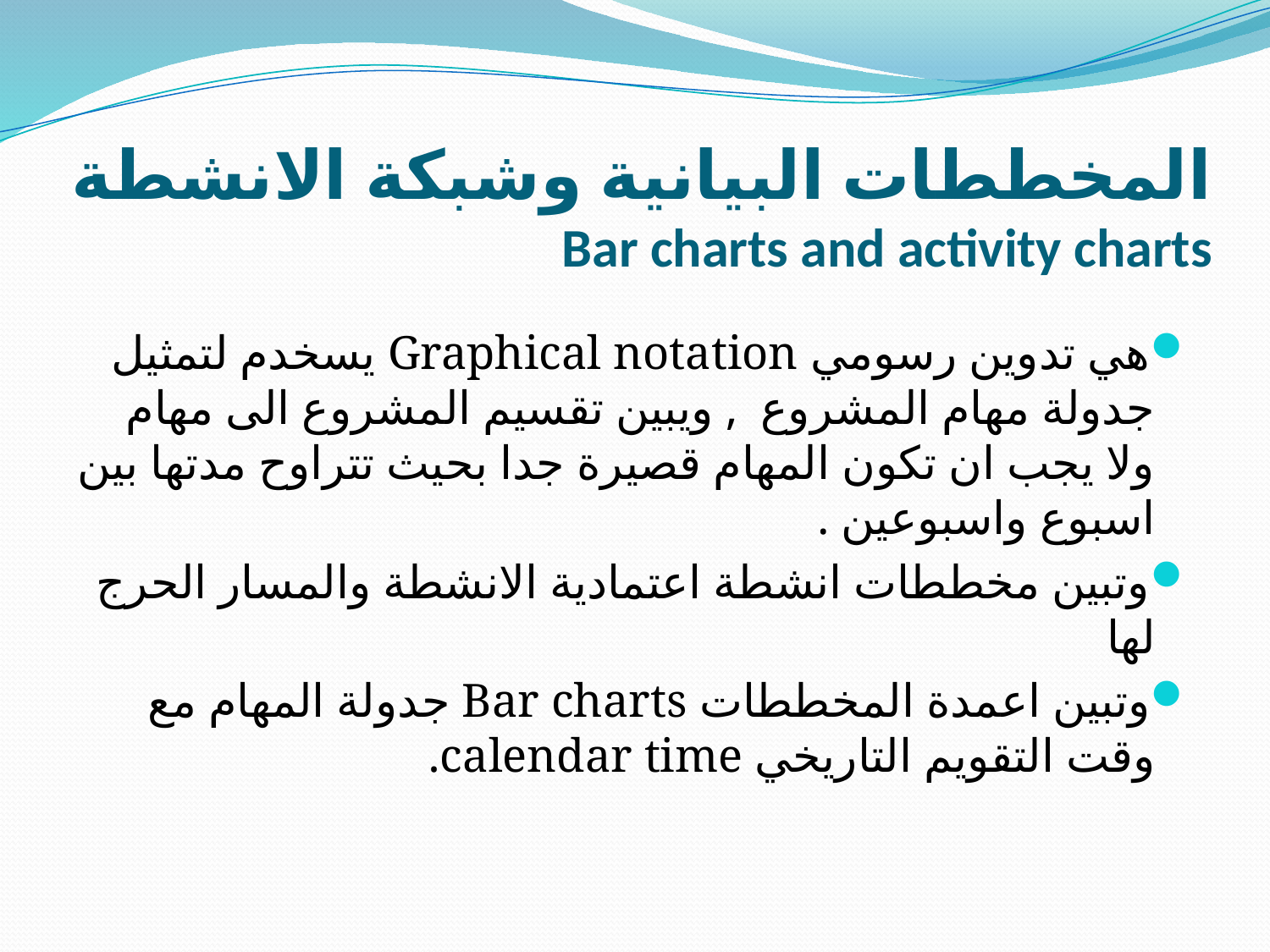

# المخططات البيانية وشبكة الانشطة Bar charts and activity charts
هي تدوين رسومي Graphical notation يسخدم لتمثيل جدولة مهام المشروع  , ويبين تقسيم المشروع الى مهام ولا يجب ان تكون المهام قصيرة جدا بحيث تتراوح مدتها بين اسبوع واسبوعين .
وتبين مخططات انشطة اعتمادية الانشطة والمسار الحرج لها
وتبين اعمدة المخططات Bar charts جدولة المهام مع وقت التقويم التاريخي calendar time.